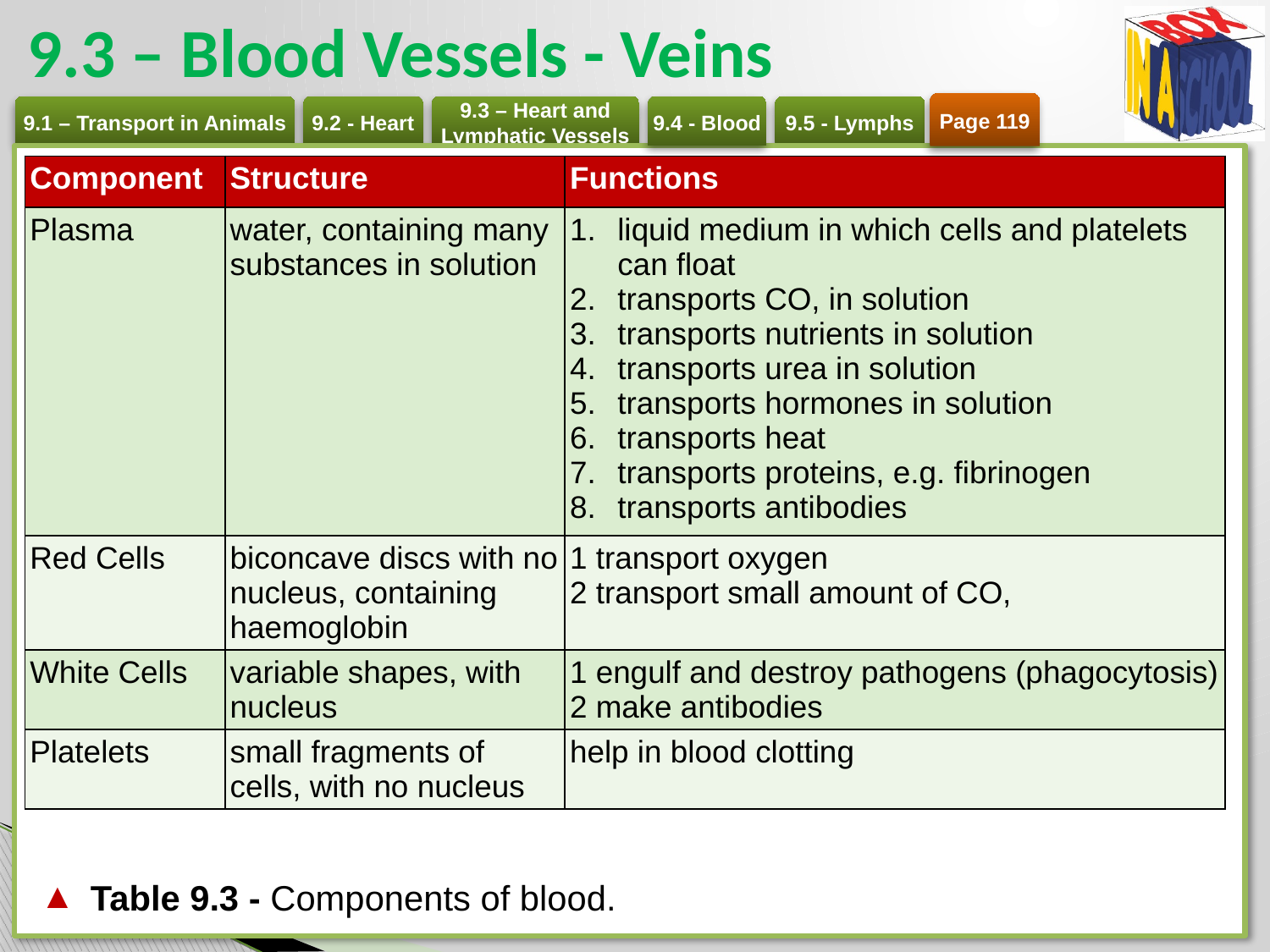

# 9.3 – Blood Vessels - Veins
Page 119
| Component | Structure | Functions |
| --- | --- | --- |
| Plasma | water, containing many substances in solution | liquid medium in which cells and platelets can float transports CO, in solution transports nutrients in solution transports urea in solution transports hormones in solution transports heat transports proteins, e.g. fibrinogen transports antibodies |
| Red Cells | biconcave discs with no nucleus, containing haemoglobin | 1 transport oxygen 2 transport small amount of CO, |
| White Cells | variable shapes, with nucleus | 1 engulf and destroy pathogens (phagocytosis) 2 make antibodies |
| Platelets | small fragments of cells, with no nucleus | help in blood clotting |
Table 9.3 - Components of blood.